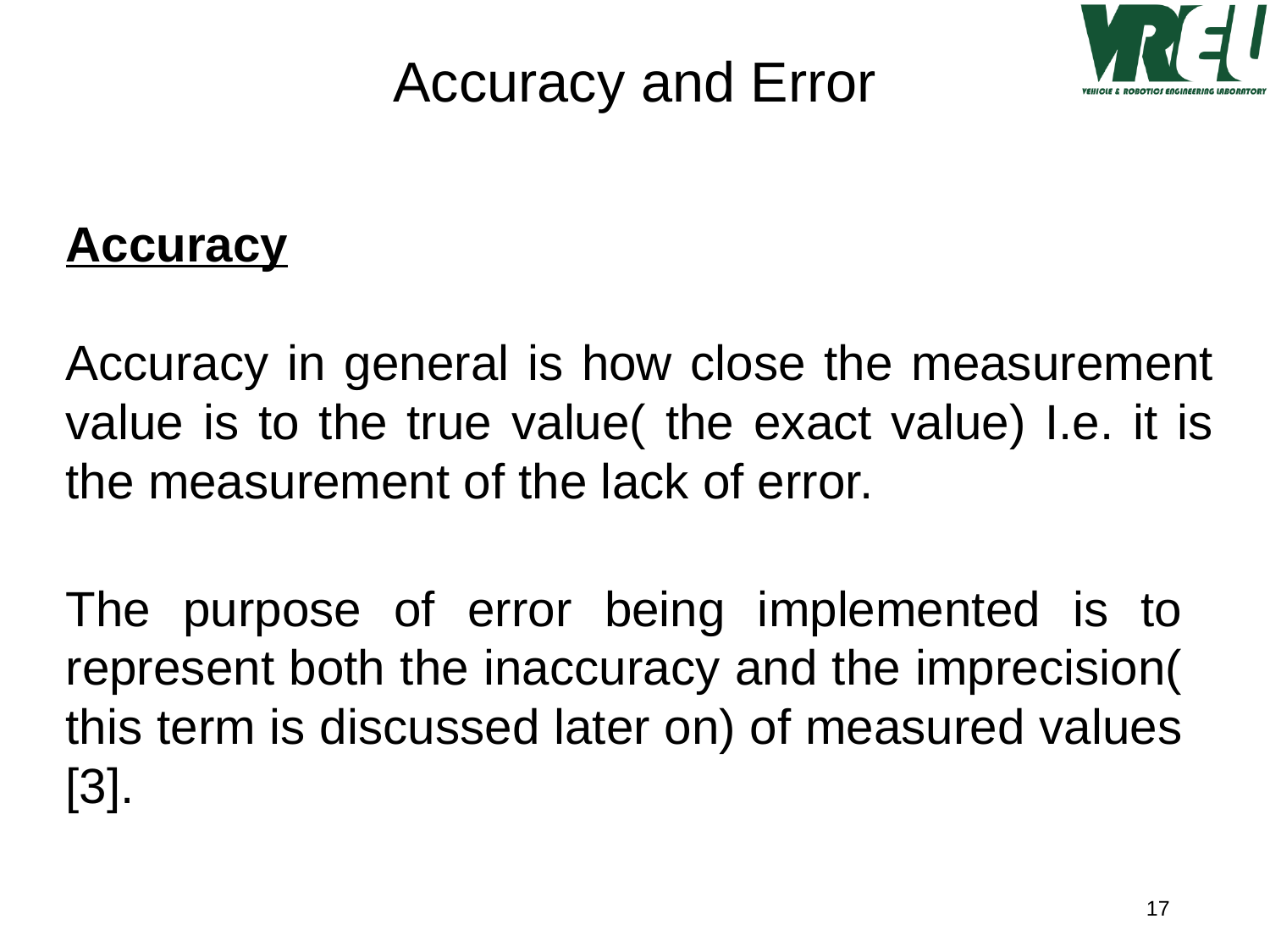

Accuracy and Error
Accuracy

Accuracy in general is how close the measurement value is to the true value( the exact value) I.e. it is the measurement of the lack of error.
The purpose of error being implemented is to represent both the inaccuracy and the imprecision( this term is discussed later on) of measured values [3].
17